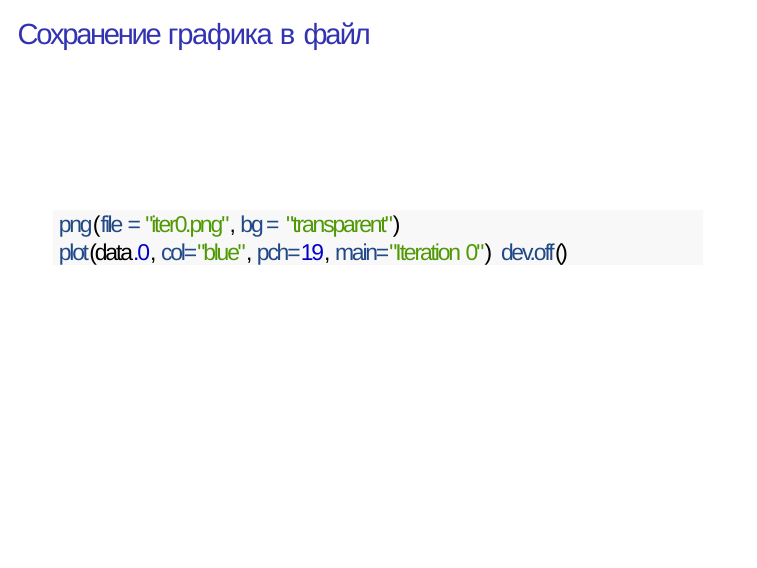

# Сохранение графика в файл
png(file = "iter0.png", bg = "transparent")
plot(data.0, col="blue", pch=19, main="Iteration 0")  dev.off()